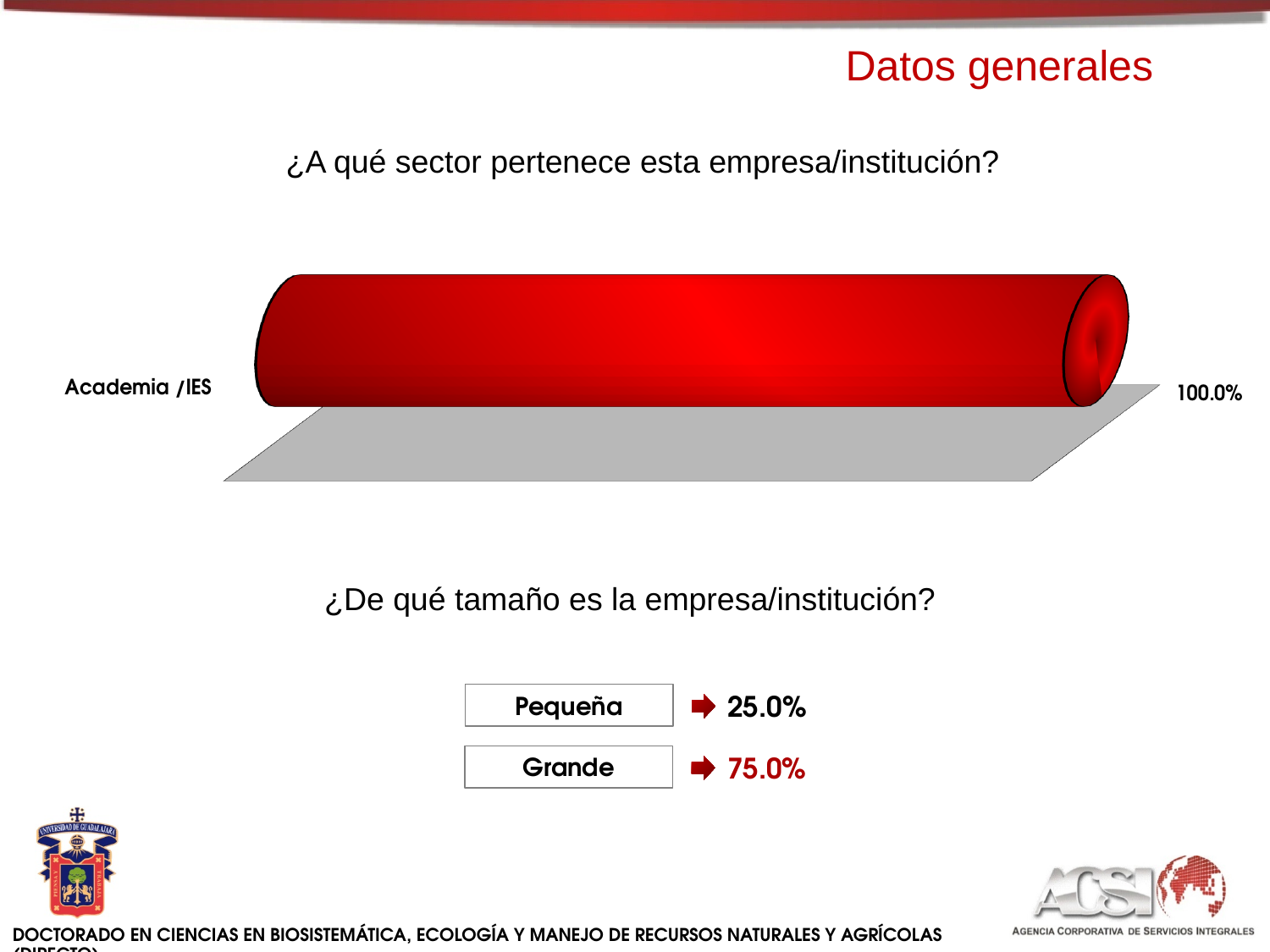

Datos generales
¿A qué sector pertenece esta empresa/institución?

[unsupported chart]

¿De qué tamaño es la empresa/institución?
25.0%
Pequeña

75.0%
Grande